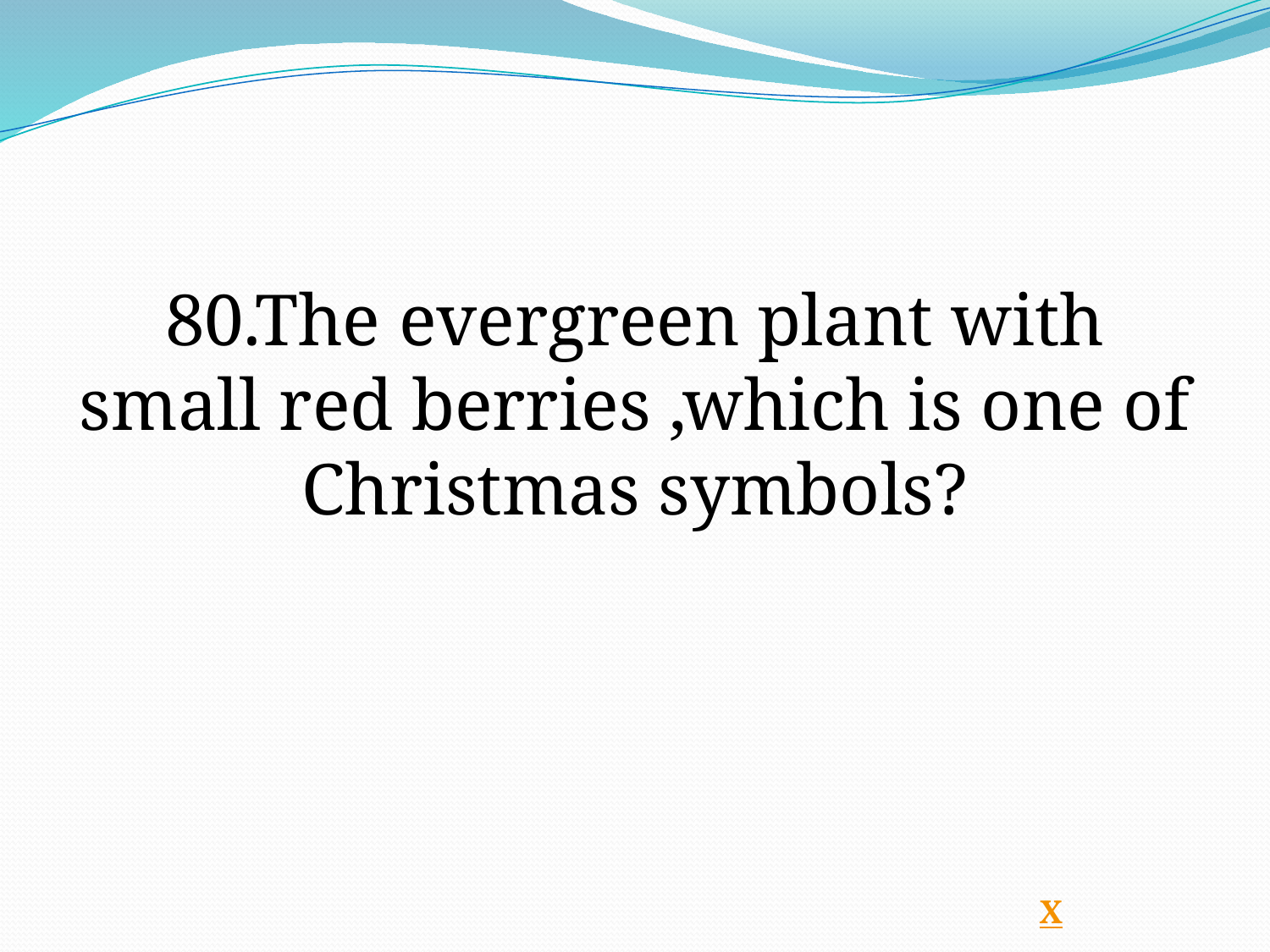

80.The evergreen plant with small red berries ,which is one of Christmas symbols?
Х